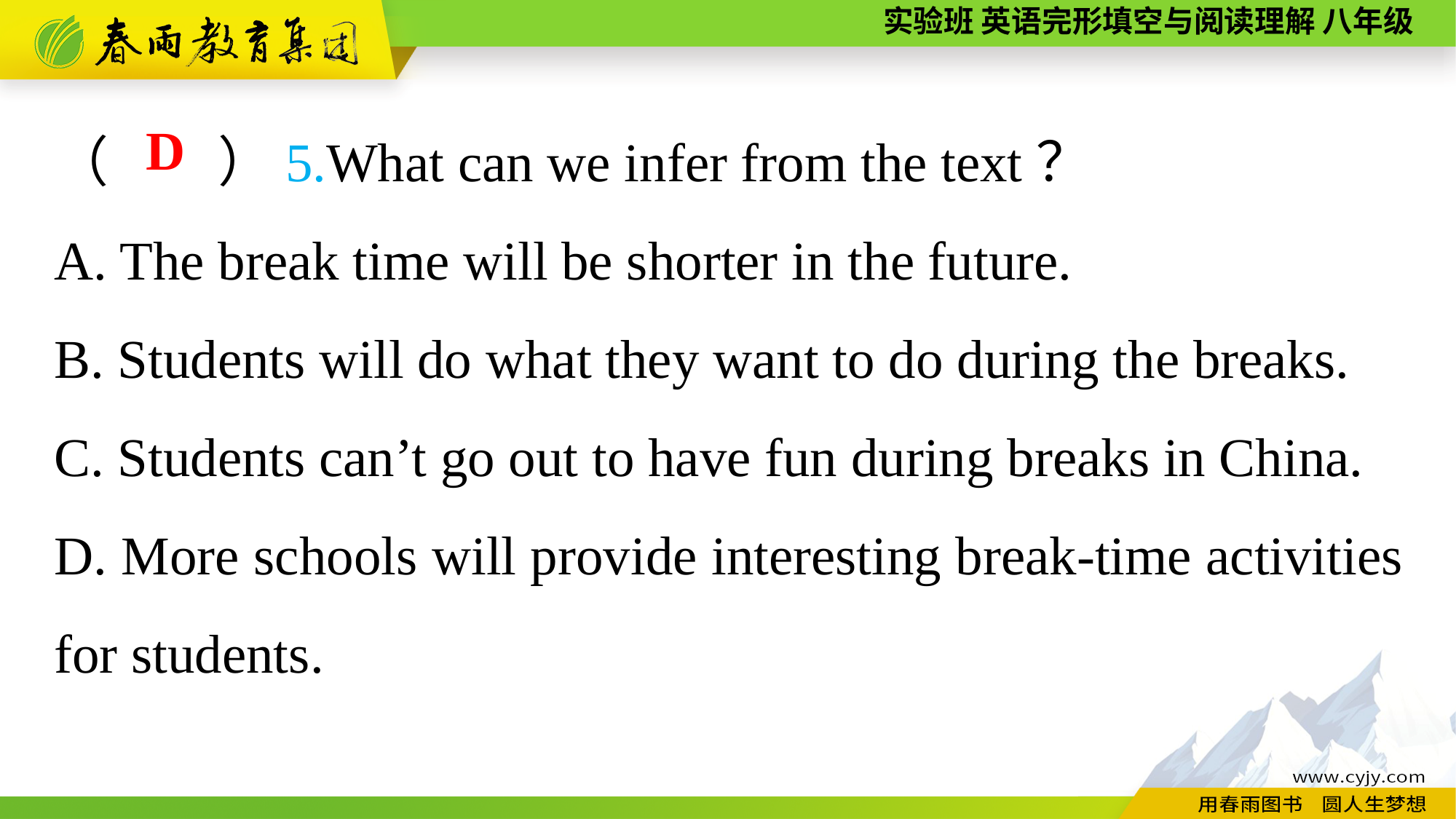

（　　）5.What can we infer from the text？
A. The break time will be shorter in the future.
B. Students will do what they want to do during the breaks.
C. Students can’t go out to have fun during breaks in China.
D. More schools will provide interesting break-time activities for students.
D